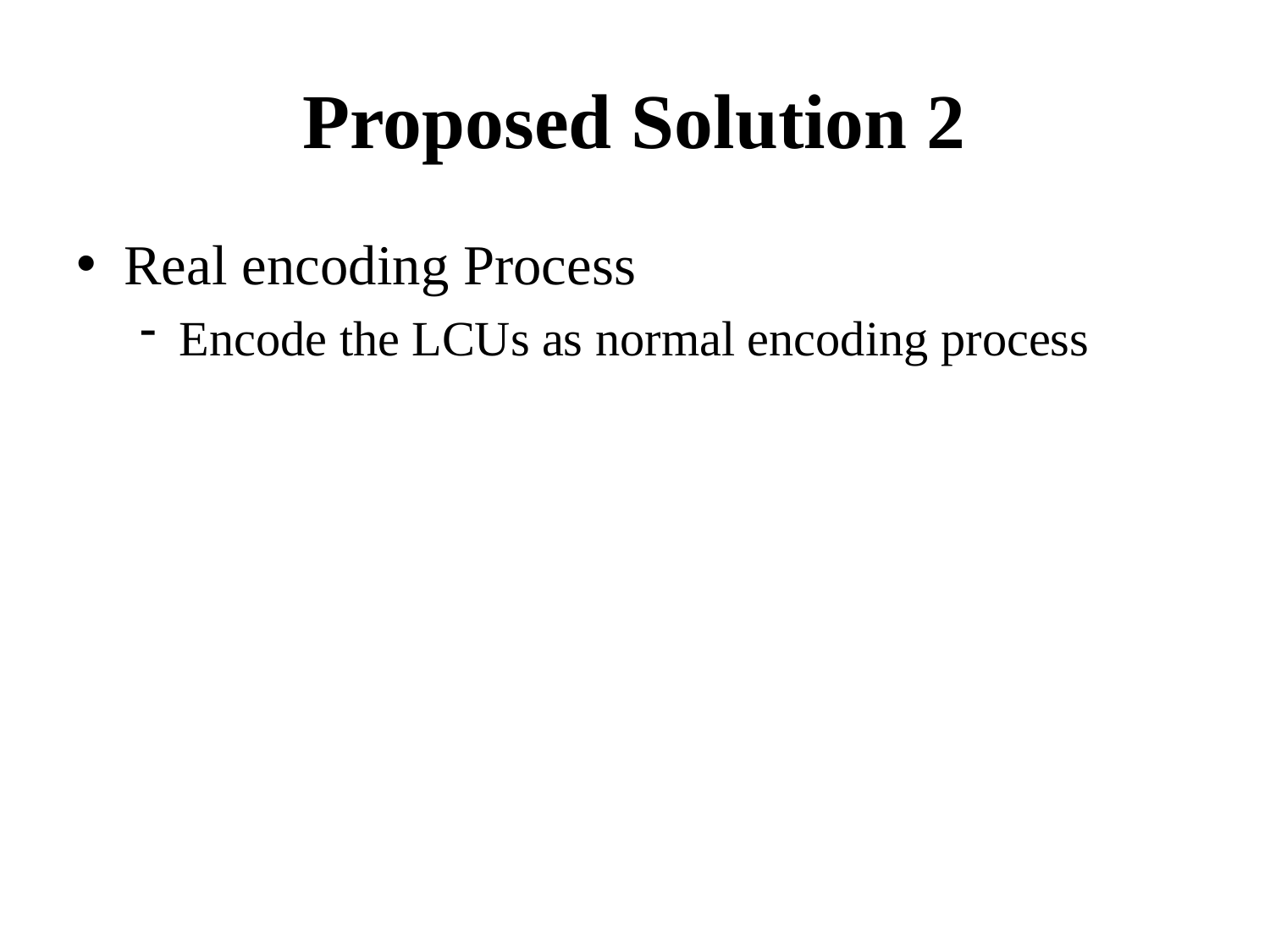

# Proposed Solution 2
Real encoding Process
Encode the LCUs as normal encoding process